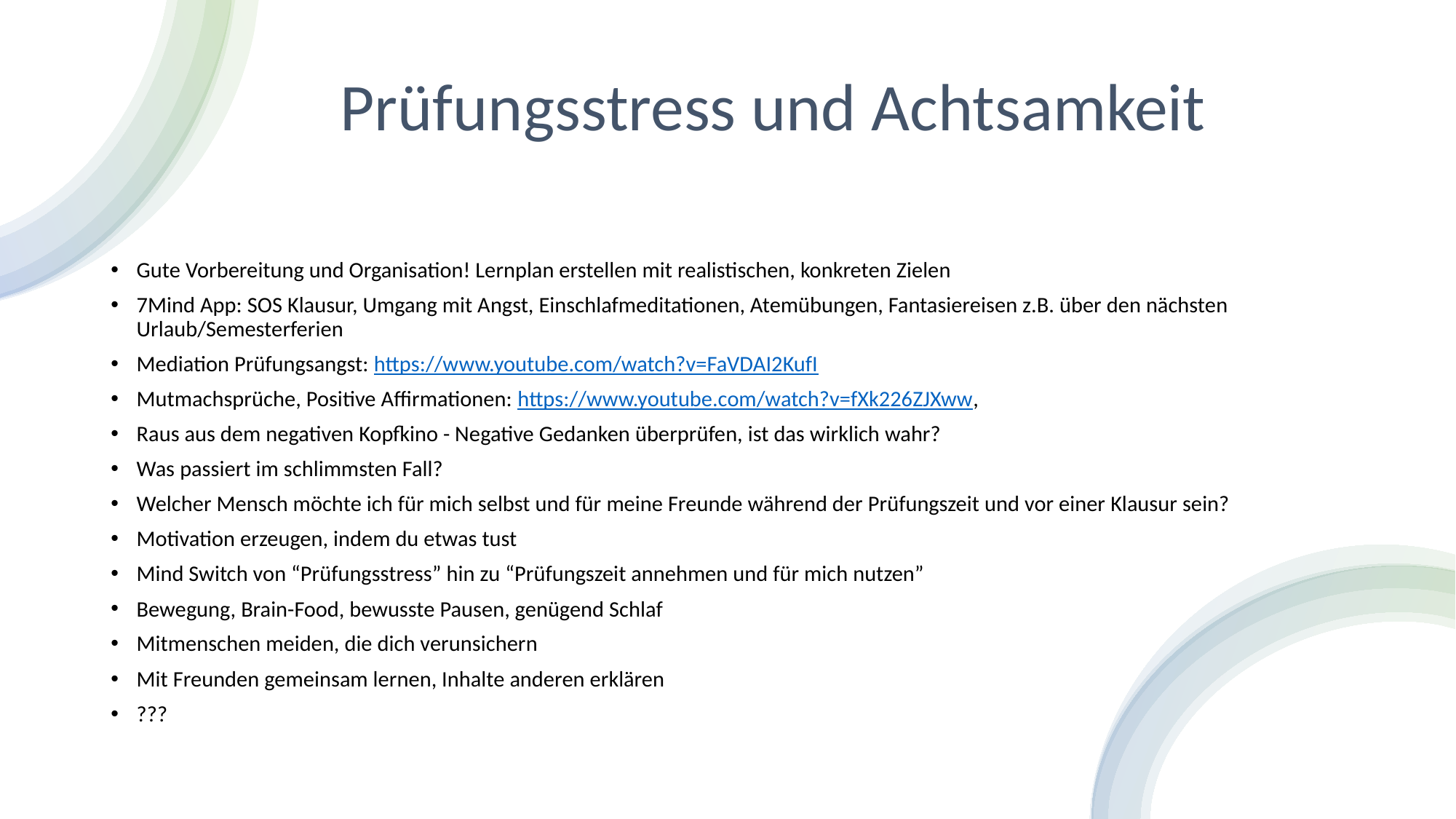

# Prüfungsstress und Achtsamkeit
Gute Vorbereitung und Organisation! Lernplan erstellen mit realistischen, konkreten Zielen
7Mind App: SOS Klausur, Umgang mit Angst, Einschlafmeditationen, Atemübungen, Fantasiereisen z.B. über den nächsten Urlaub/Semesterferien
Mediation Prüfungsangst: https://www.youtube.com/watch?v=FaVDAI2KufI
Mutmachsprüche, Positive Affirmationen: https://www.youtube.com/watch?v=fXk226ZJXww,
Raus aus dem negativen Kopfkino - Negative Gedanken überprüfen, ist das wirklich wahr?
Was passiert im schlimmsten Fall?
Welcher Mensch möchte ich für mich selbst und für meine Freunde während der Prüfungszeit und vor einer Klausur sein?
Motivation erzeugen, indem du etwas tust
Mind Switch von “Prüfungsstress” hin zu “Prüfungszeit annehmen und für mich nutzen”
Bewegung, Brain-Food, bewusste Pausen, genügend Schlaf
Mitmenschen meiden, die dich verunsichern
Mit Freunden gemeinsam lernen, Inhalte anderen erklären
???